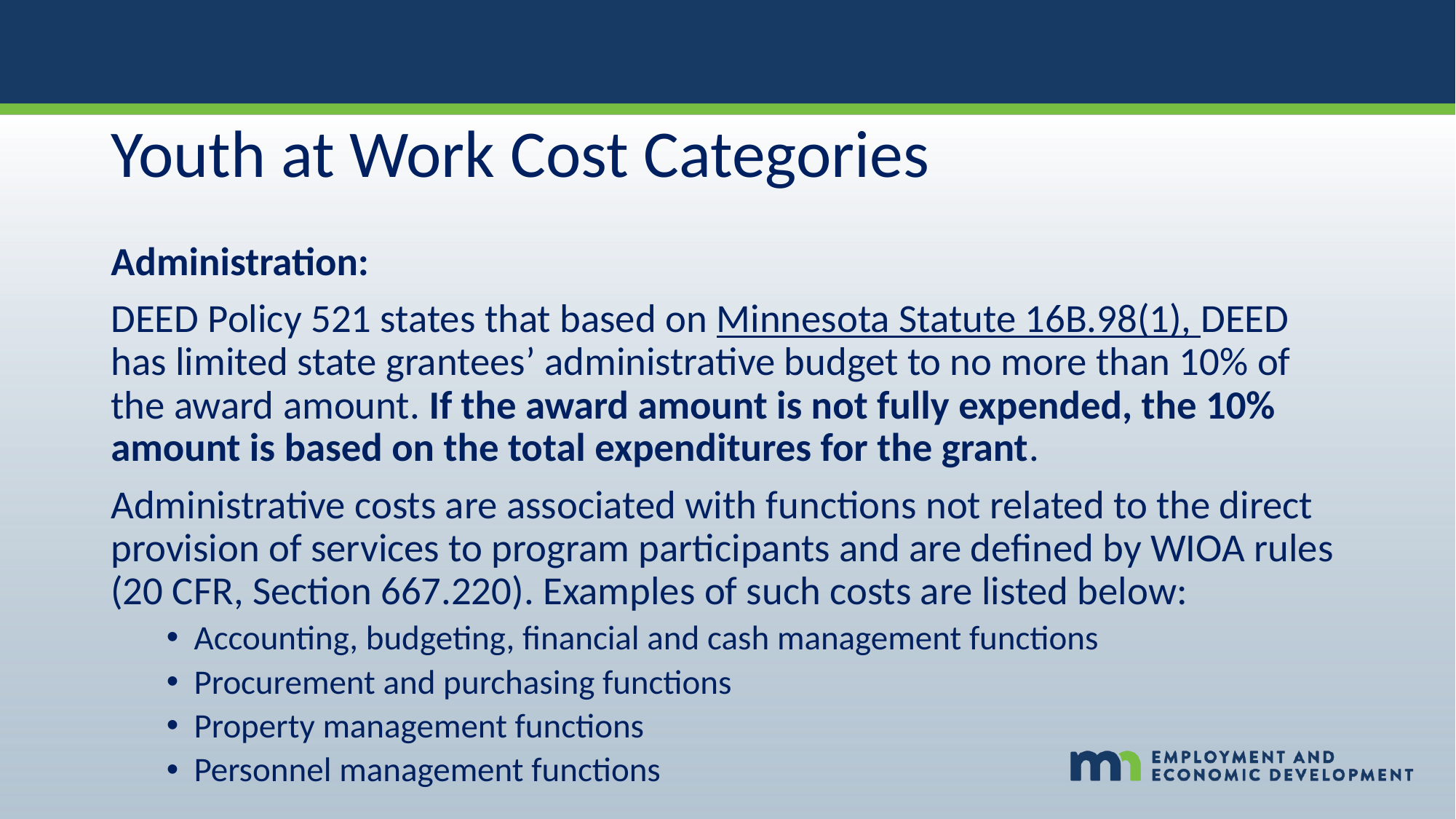

# Youth at Work Cost Categories
Administration:
DEED Policy 521 states that based on Minnesota Statute 16B.98(1), DEED has limited state grantees’ administrative budget to no more than 10% of the award amount. If the award amount is not fully expended, the 10% amount is based on the total expenditures for the grant.
Administrative costs are associated with functions not related to the direct provision of services to program participants and are defined by WIOA rules (20 CFR, Section 667.220). Examples of such costs are listed below:
Accounting, budgeting, financial and cash management functions
Procurement and purchasing functions
Property management functions
Personnel management functions